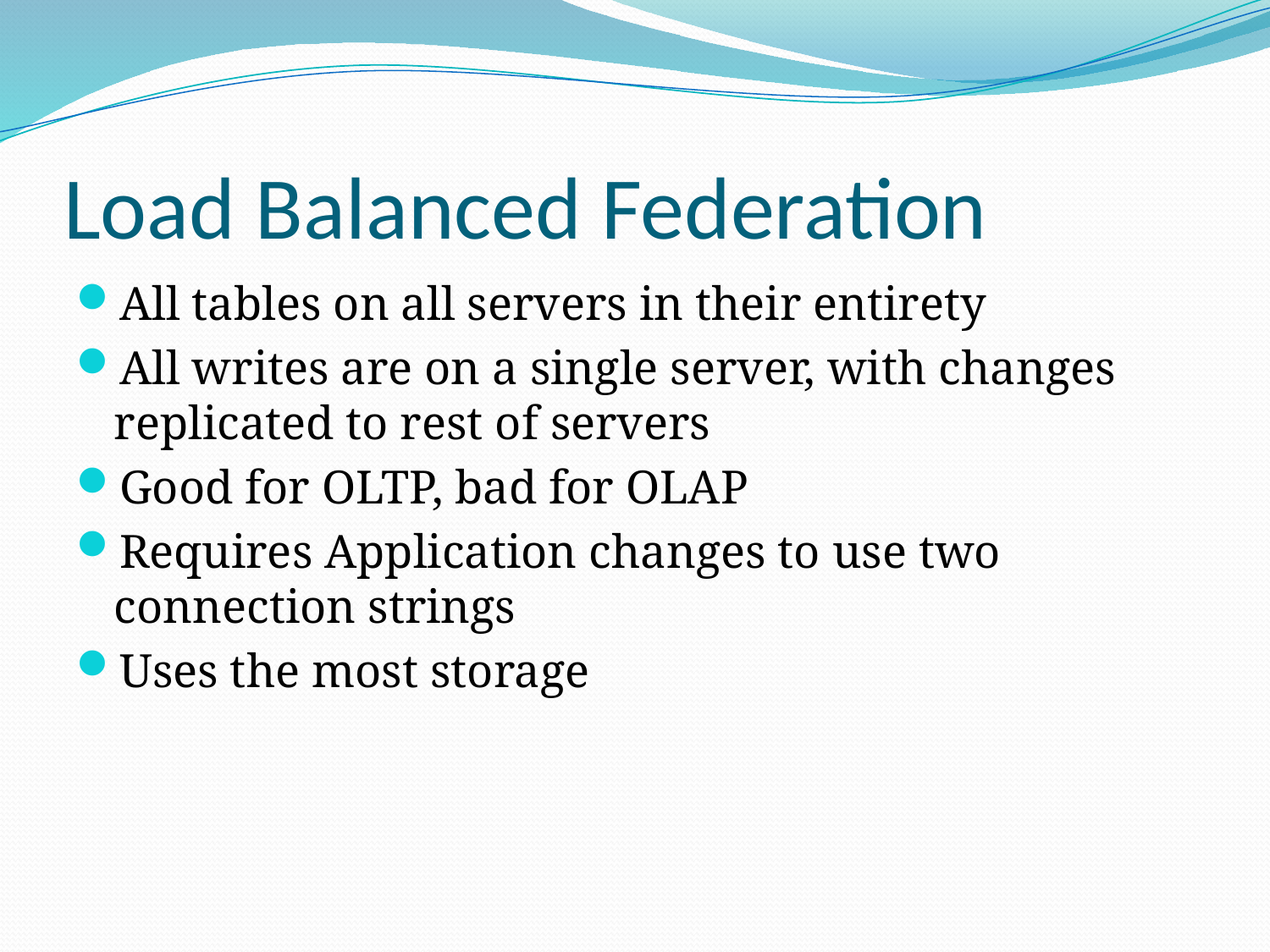

# Load Balanced Federation
All tables on all servers in their entirety
All writes are on a single server, with changes replicated to rest of servers
Good for OLTP, bad for OLAP
Requires Application changes to use two connection strings
Uses the most storage